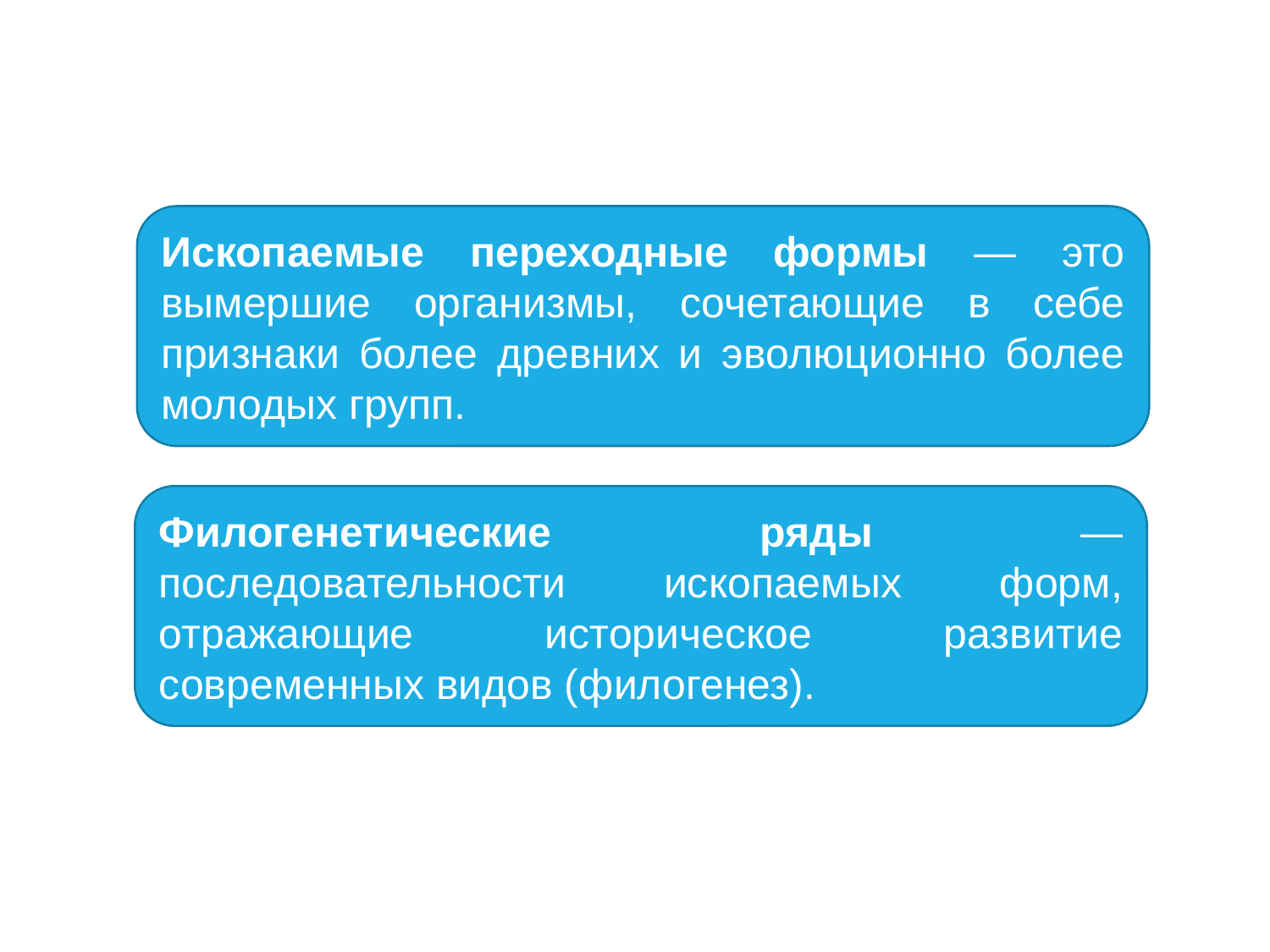

Ископаемые переходные формы — это вымершие организмы, сочетающие в себе признаки более древних и эволюционно более молодых групп.
Филогенетические ряды — последовательности ископаемых форм, отражающие историческое развитие современных видов (филогенез).